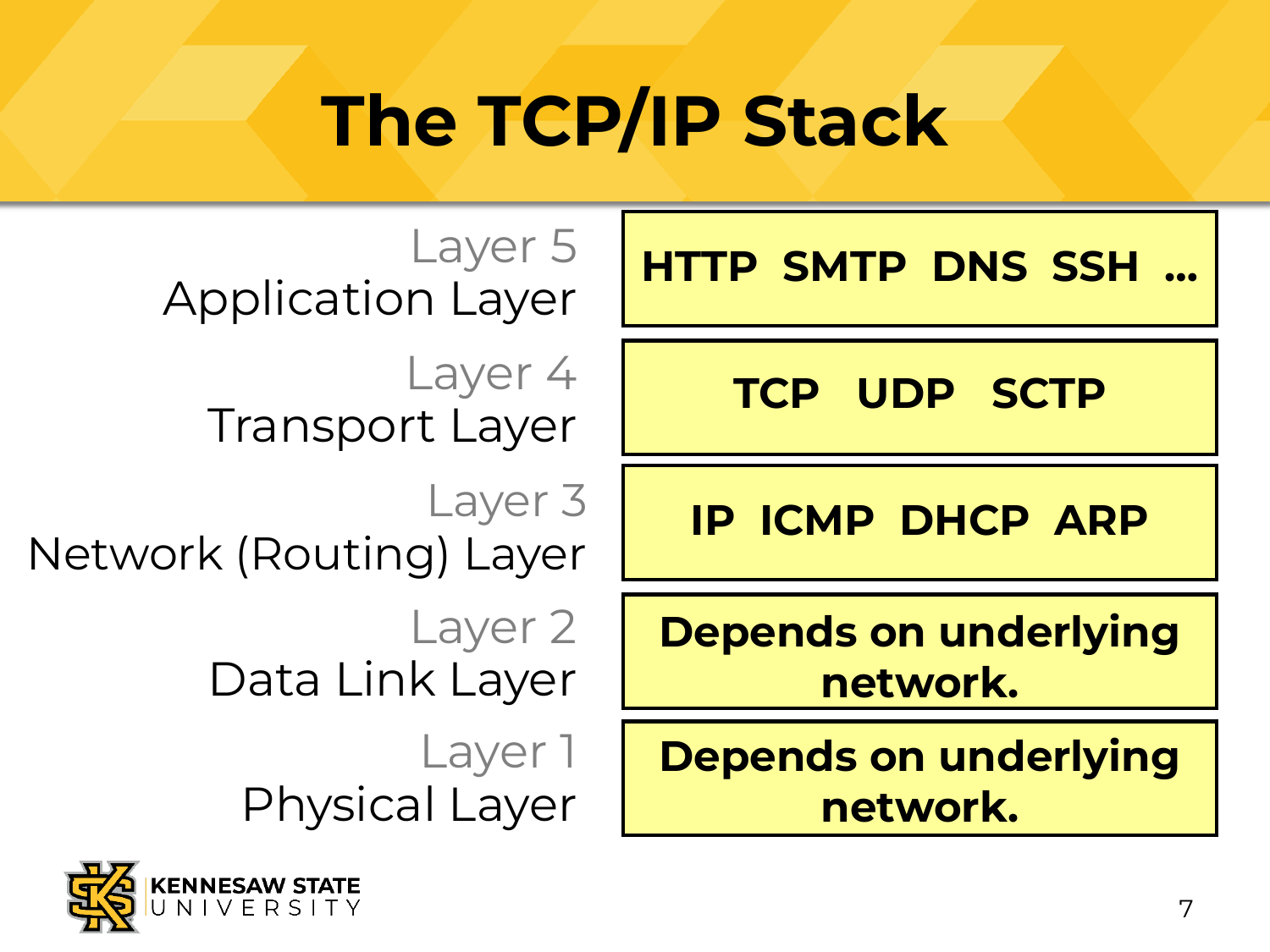

# The TCP/IP Stack
Layer 5
Application Layer

HTTP  SMTP  DNS  SSH  …
Layer 4
Transport Layer

TCP   UDP   SCTP
Layer 3
Network (Routing) Layer

IP  ICMP  DHCP  ARP
Layer 2
Data Link Layer

Depends on underlying network.
Layer 1
Physical Layer

Depends on underlying network.
7